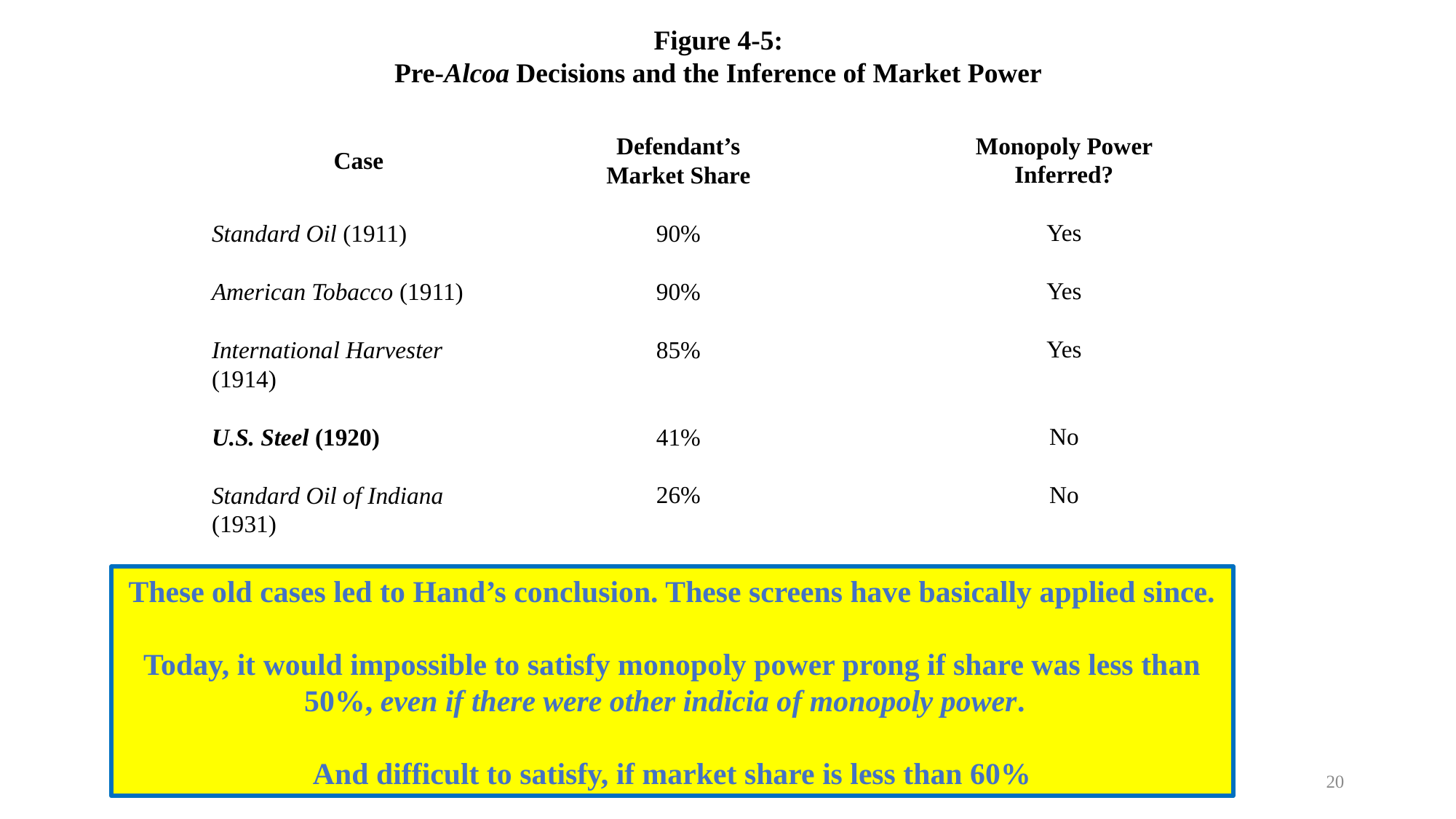

Figure 4-5:
Pre-Alcoa Decisions and the Inference of Market Power
Monopoly Power
Inferred?

Yes

Yes

Yes

No

No

Defendant’s
Market Share

90%

90%

85%

41%

26%

 Case

Standard Oil (1911)

American Tobacco (1911)

International Harvester (1914)

U.S. Steel (1920)

Standard Oil of Indiana (1931)

These old cases led to Hand’s conclusion. These screens have basically applied since.

Today, it would impossible to satisfy monopoly power prong if share was less than 50%, even if there were other indicia of monopoly power.
And difficult to satisfy, if market share is less than 60%
p. 472
20